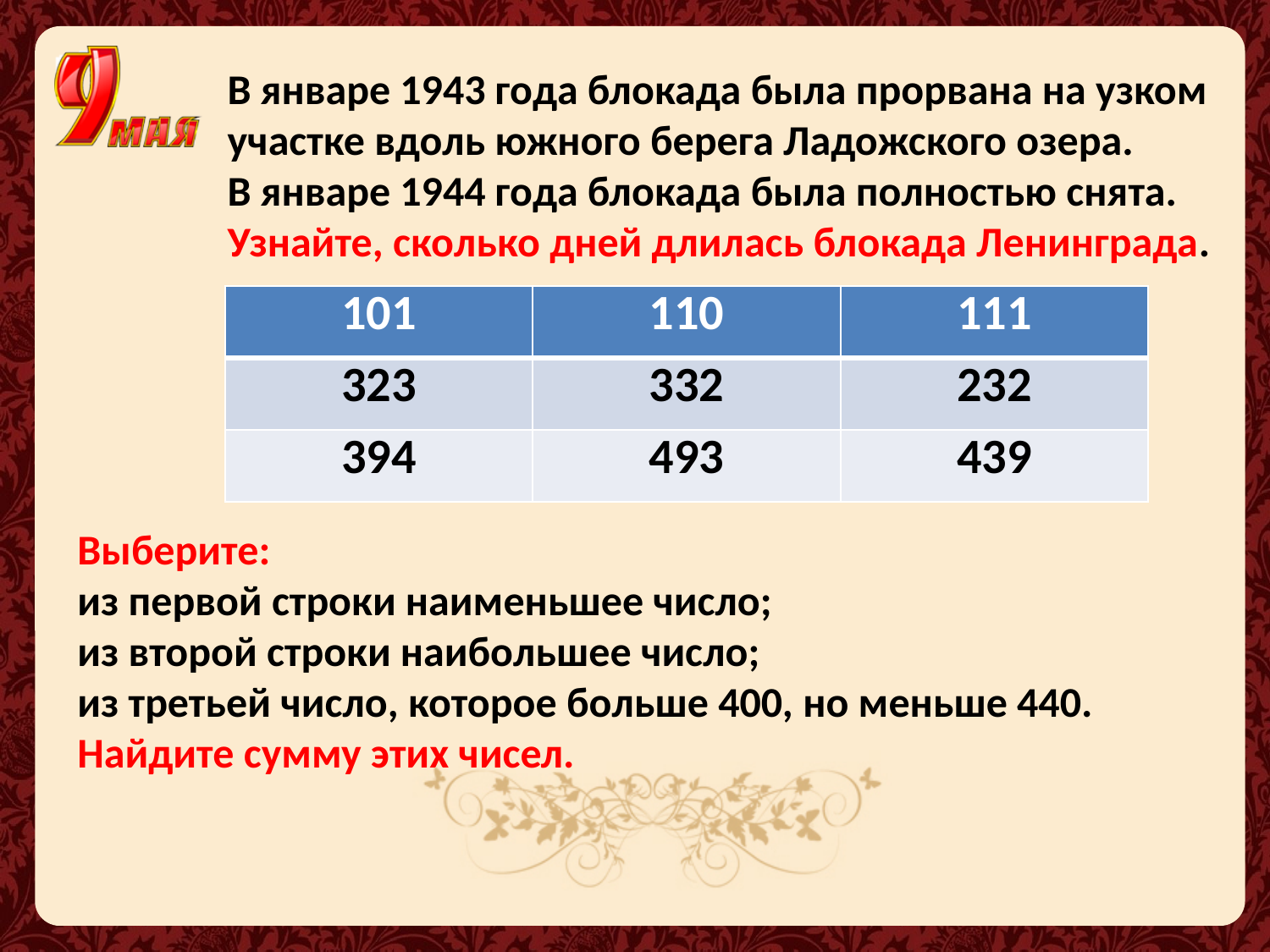

В январе 1943 года блокада была прорвана на узком участке вдоль южного берега Ладожского озера.
В январе 1944 года блокада была полностью снята.
Узнайте, сколько дней длилась блокада Ленинграда.

| 101 | 110 | 111 |
| --- | --- | --- |
| 323 | 332 | 232 |
| 394 | 493 | 439 |
Выберите:
из первой строки наименьшее число;
из второй строки наибольшее число;
из третьей число, которое больше 400, но меньше 440.
Найдите сумму этих чисел.